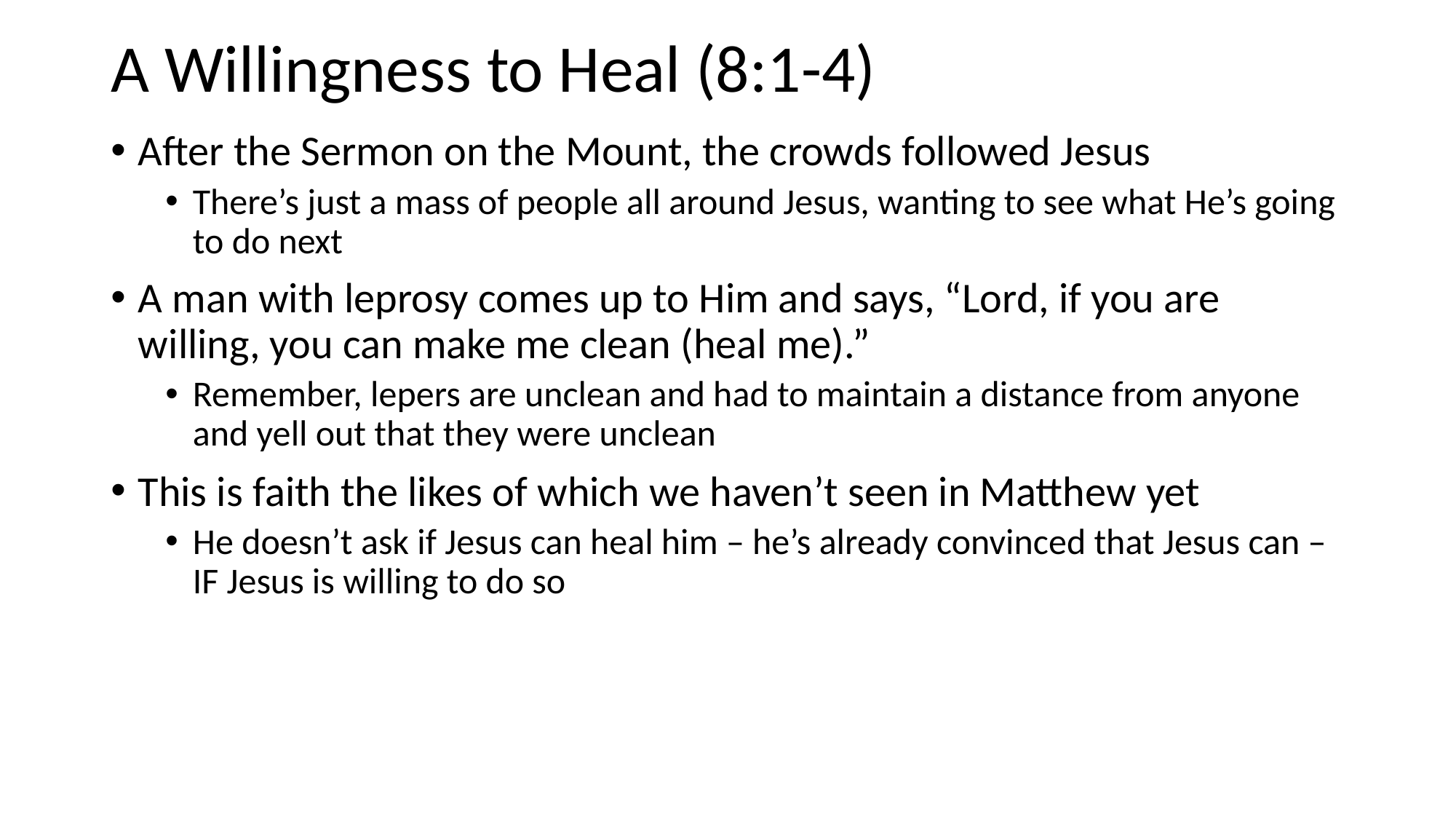

# A Willingness to Heal (8:1-4)
After the Sermon on the Mount, the crowds followed Jesus
There’s just a mass of people all around Jesus, wanting to see what He’s going to do next
A man with leprosy comes up to Him and says, “Lord, if you are willing, you can make me clean (heal me).”
Remember, lepers are unclean and had to maintain a distance from anyone and yell out that they were unclean
This is faith the likes of which we haven’t seen in Matthew yet
He doesn’t ask if Jesus can heal him – he’s already convinced that Jesus can – IF Jesus is willing to do so